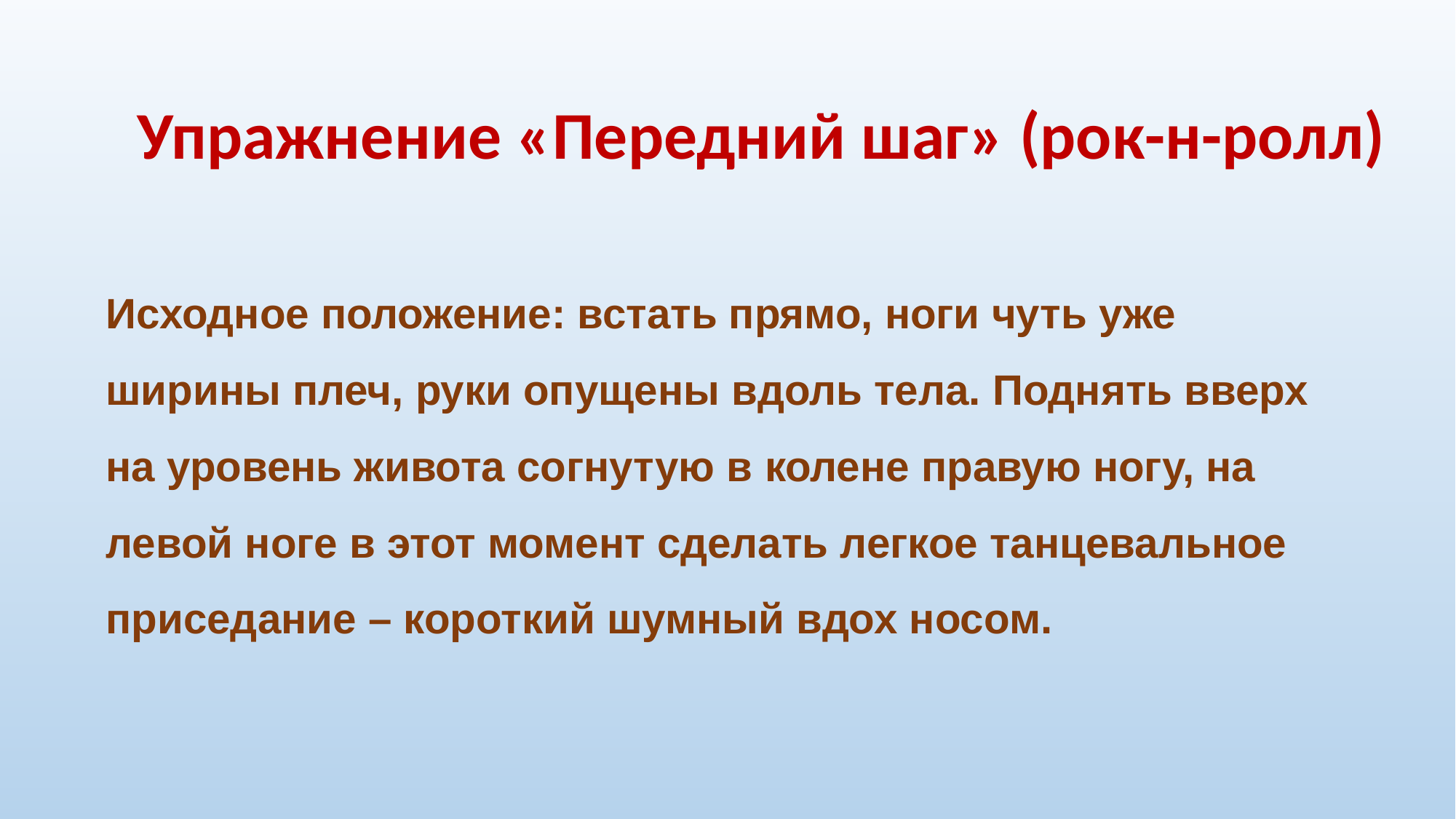

Упражнение «Передний шаг» (рок-н-ролл)
Исходное положение: встать прямо, ноги чуть уже ширины плеч, руки опущены вдоль тела. Поднять вверх на уровень живота согнутую в колене правую ногу, на левой ноге в этот момент сделать легкое танцевальное приседание – короткий шумный вдох носом.